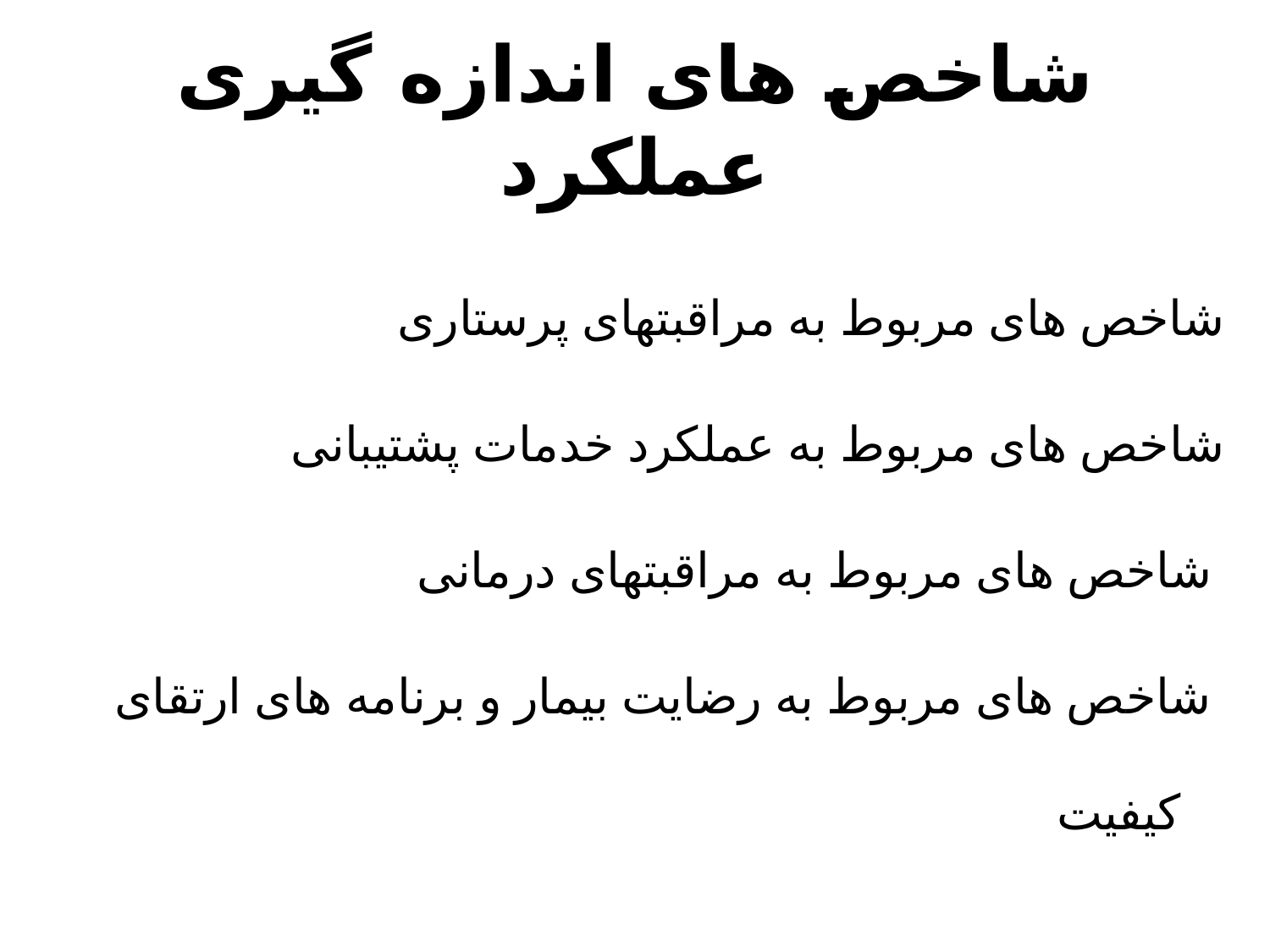

# شاخص های اندازه گیری عملکرد
شاخص های مربوط به مراقبتهای پرستاری
شاخص های مربوط به عملکرد خدمات پشتیبانی
 شاخص های مربوط به مراقبتهای درمانی
 شاخص های مربوط به رضایت بیمار و برنامه های ارتقای کیفیت